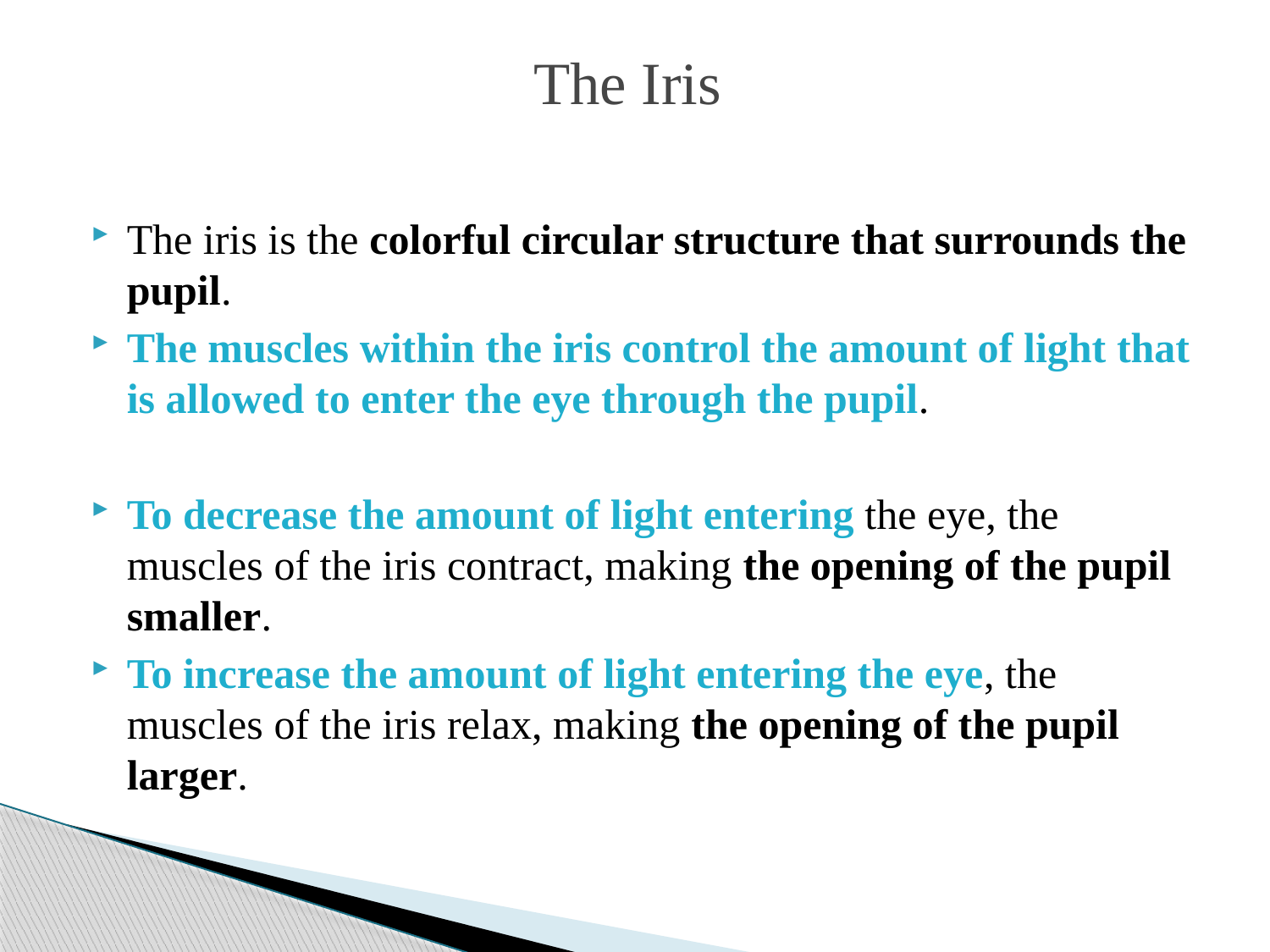

# The Iris
The iris is the colorful circular structure that surrounds the pupil.
The muscles within the iris control the amount of light that is allowed to enter the eye through the pupil.

To decrease the amount of light entering the eye, the muscles of the iris contract, making the opening of the pupil smaller.
To increase the amount of light entering the eye, the muscles of the iris relax, making the opening of the pupil larger.